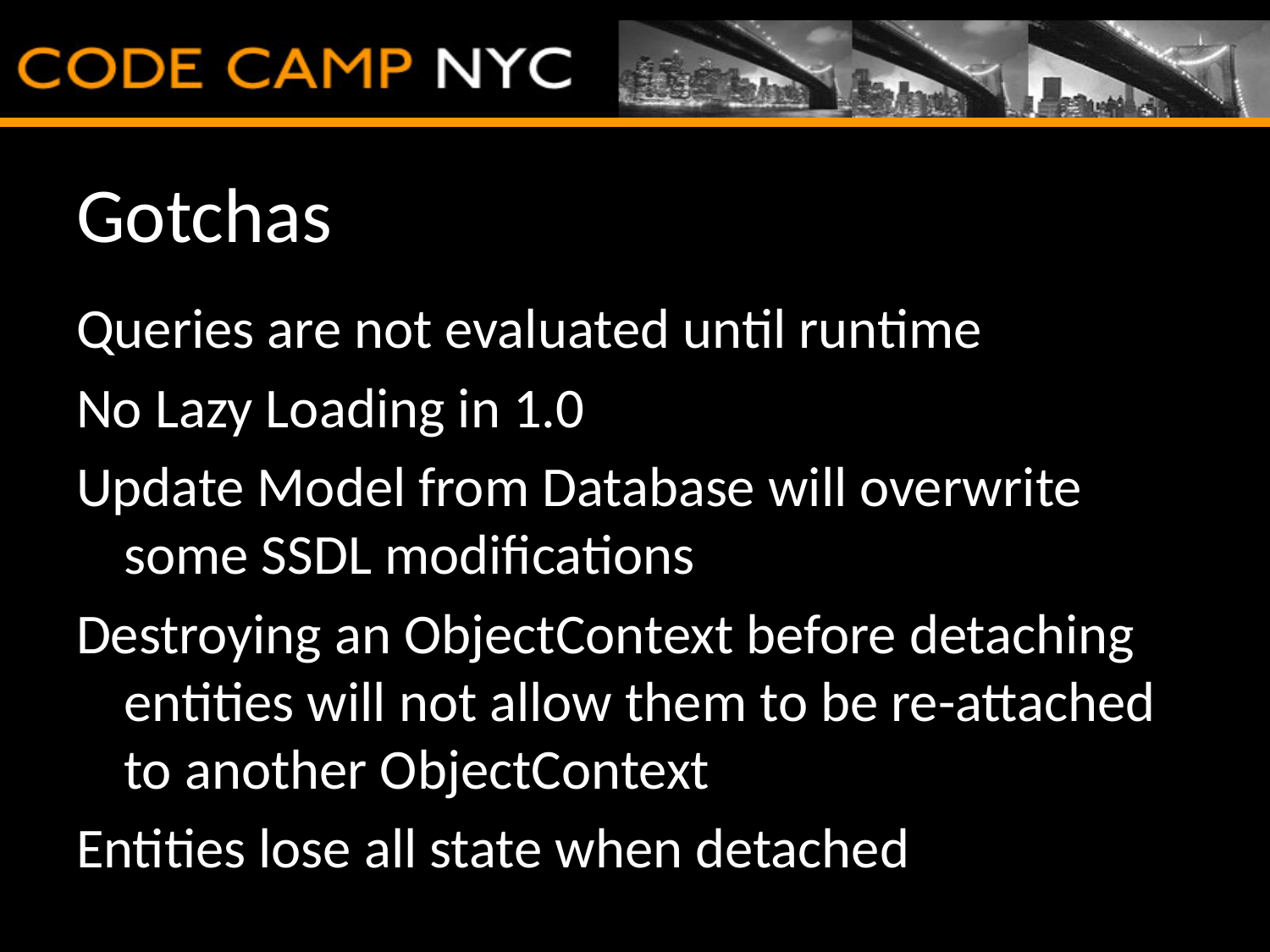

# Gotchas
Queries are not evaluated until runtime
No Lazy Loading in 1.0
Update Model from Database will overwrite some SSDL modifications
Destroying an ObjectContext before detaching entities will not allow them to be re-attached to another ObjectContext
Entities lose all state when detached